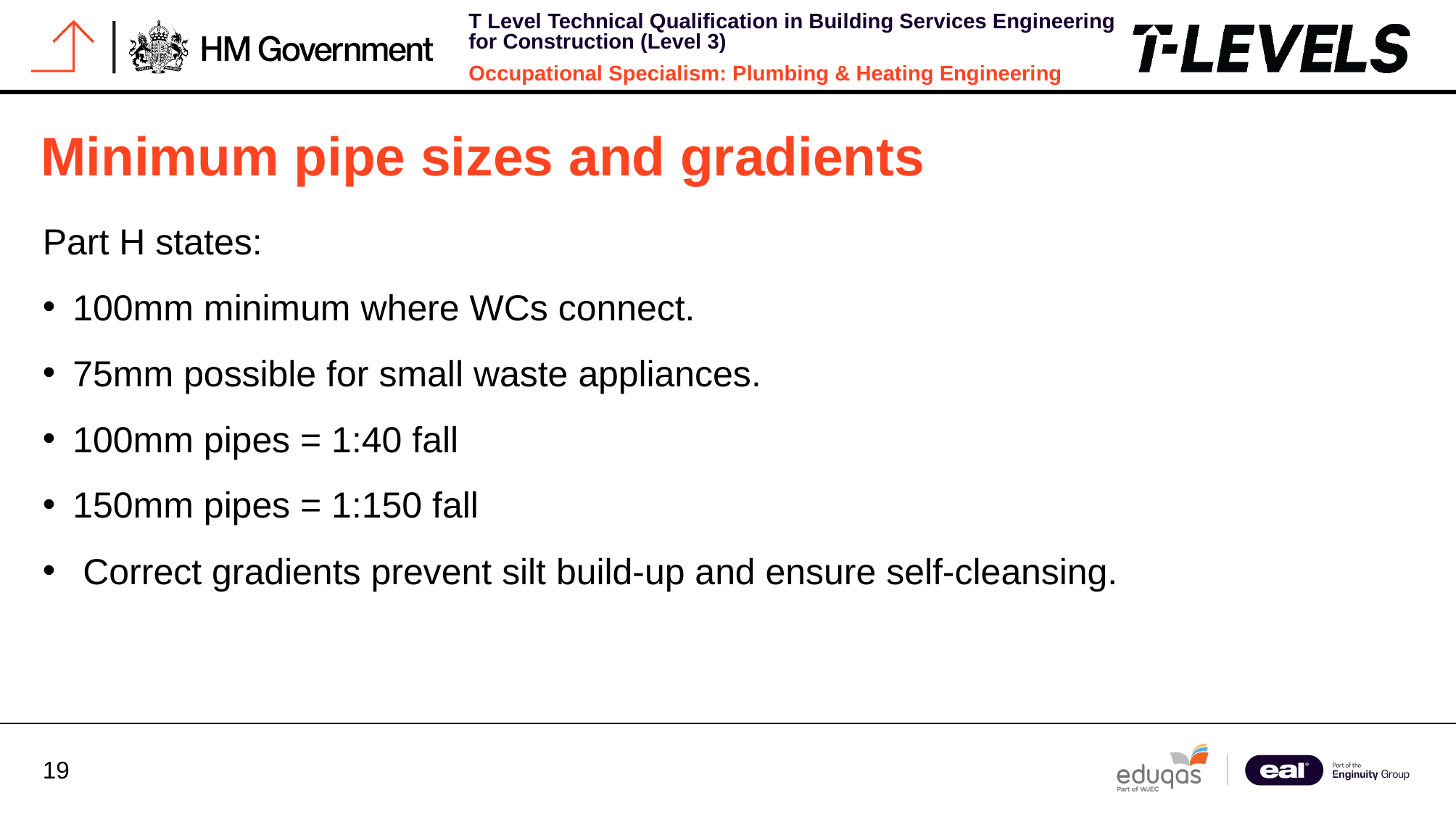

# Minimum pipe sizes and gradients
Part H states:
100mm minimum where WCs connect.
75mm possible for small waste appliances.
100mm pipes = 1:40 fall
150mm pipes = 1:150 fall
 Correct gradients prevent silt build-up and ensure self-cleansing.